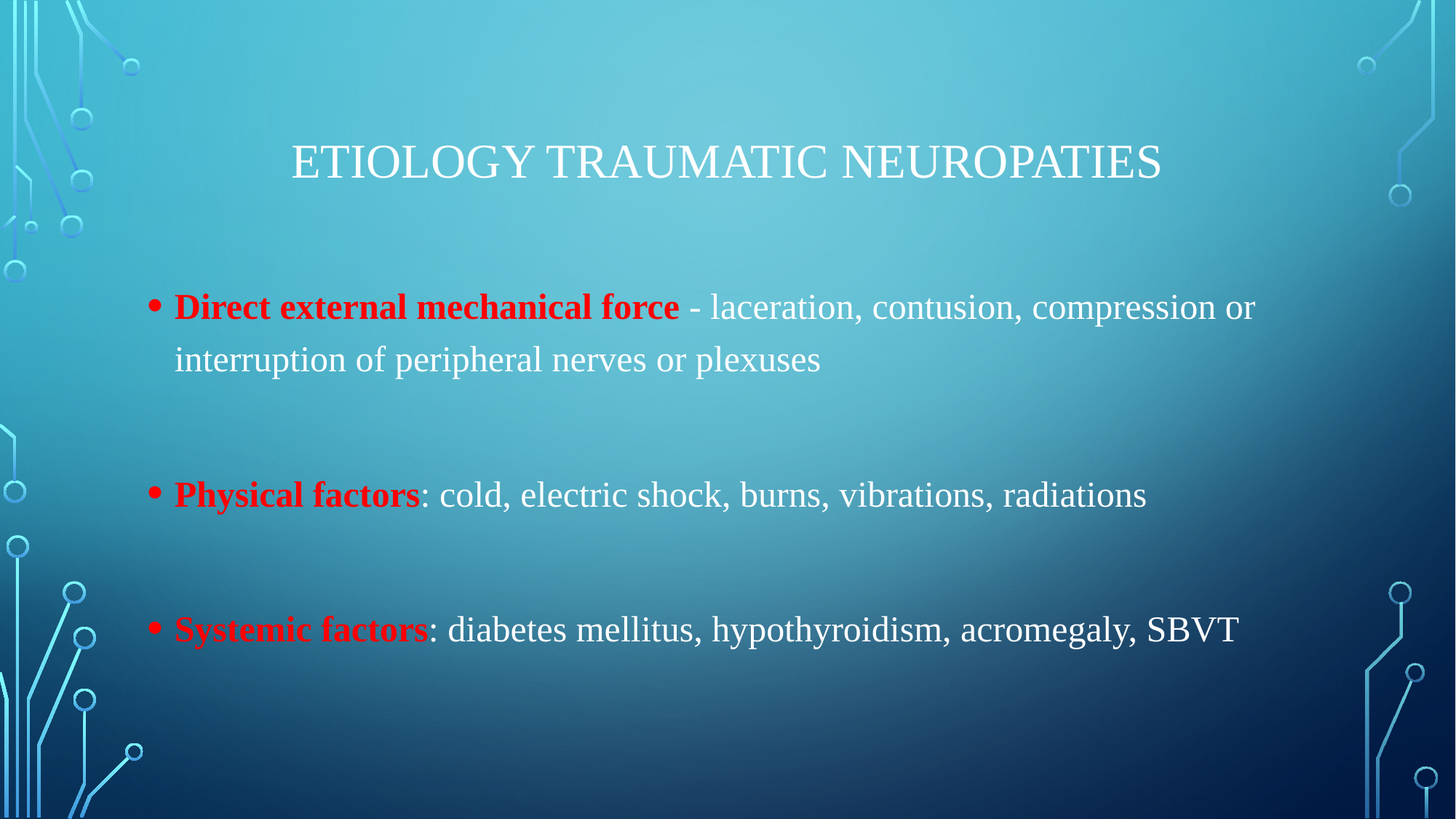

# ETIOLOGY TRAUMATIC NEUROPATIES
Direct external mechanical force - laceration, contusion, compression or interruption of peripheral nerves or plexuses

Physical factors: cold, electric shock, burns, vibrations, radiations

Systemic factors: diabetes mellitus, hypothyroidism, acromegaly, SBVT